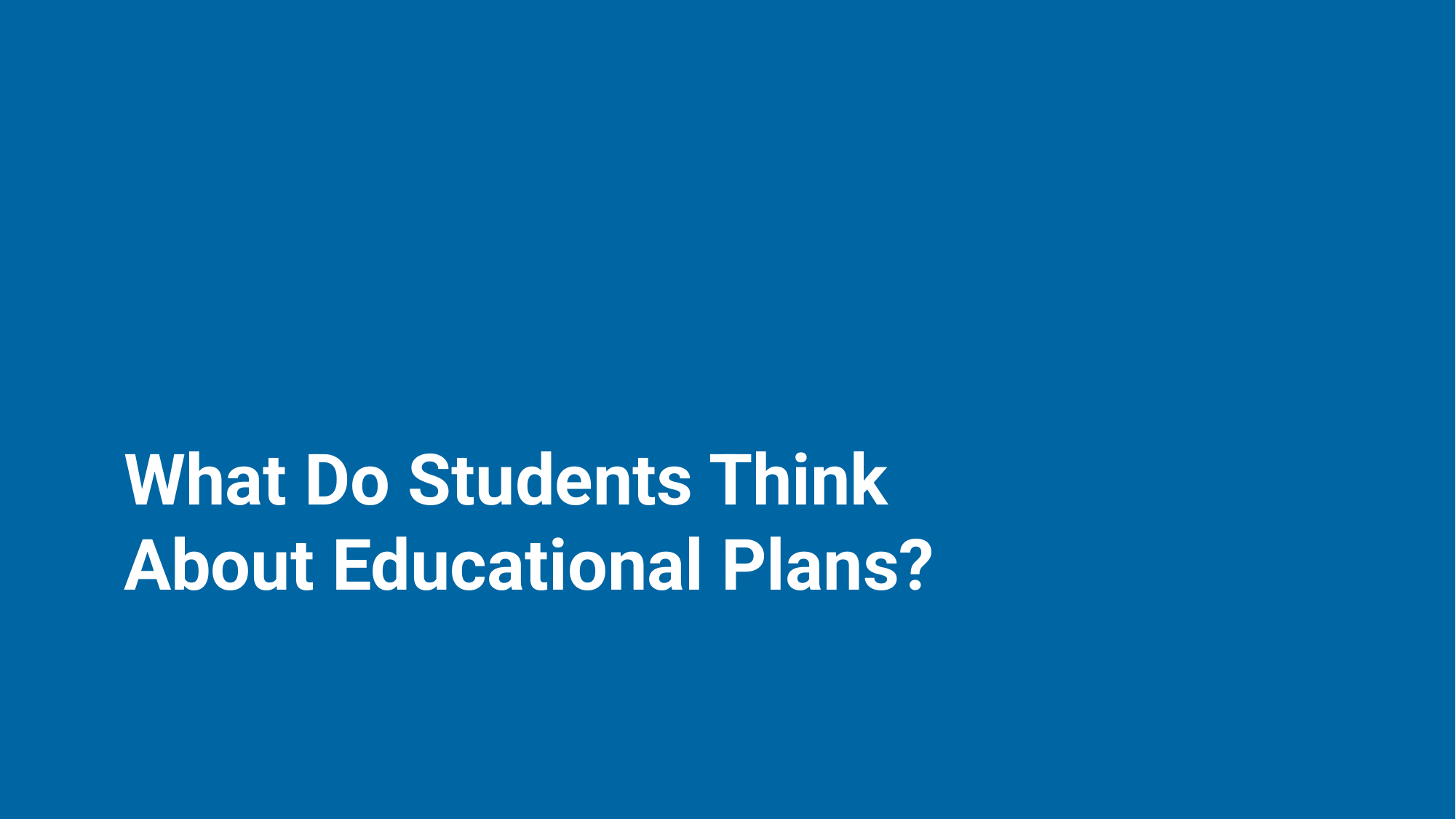

# What Do Students Think About Educational Plans?